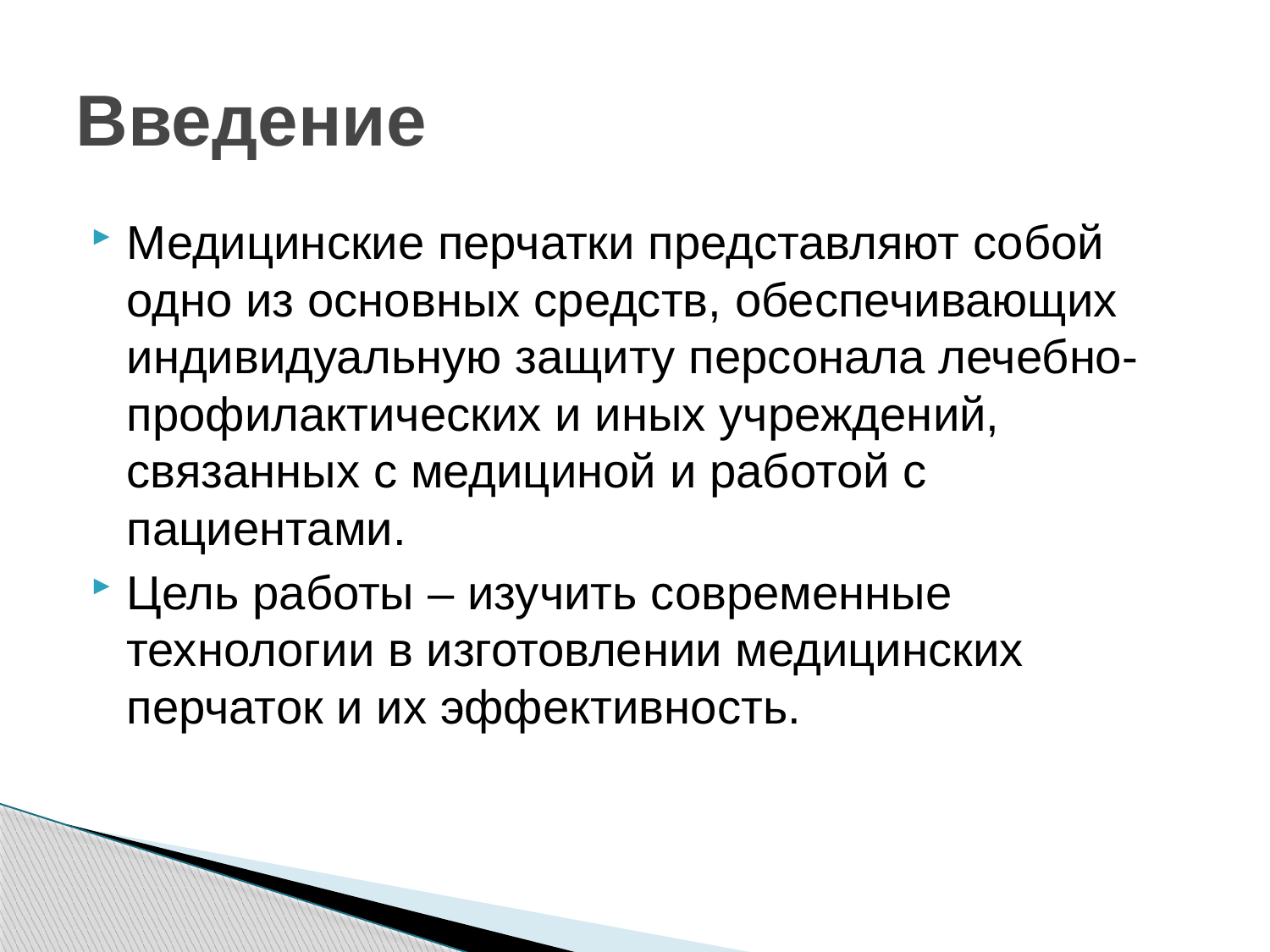

# Введение
Медицинские перчатки представляют собой одно из основных средств, обеспечивающих индивидуальную защиту персонала лечебно-профилактических и иных учреждений, связанных с медициной и работой с пациентами.
Цель работы – изучить современные технологии в изготовлении медицинских перчаток и их эффективность.